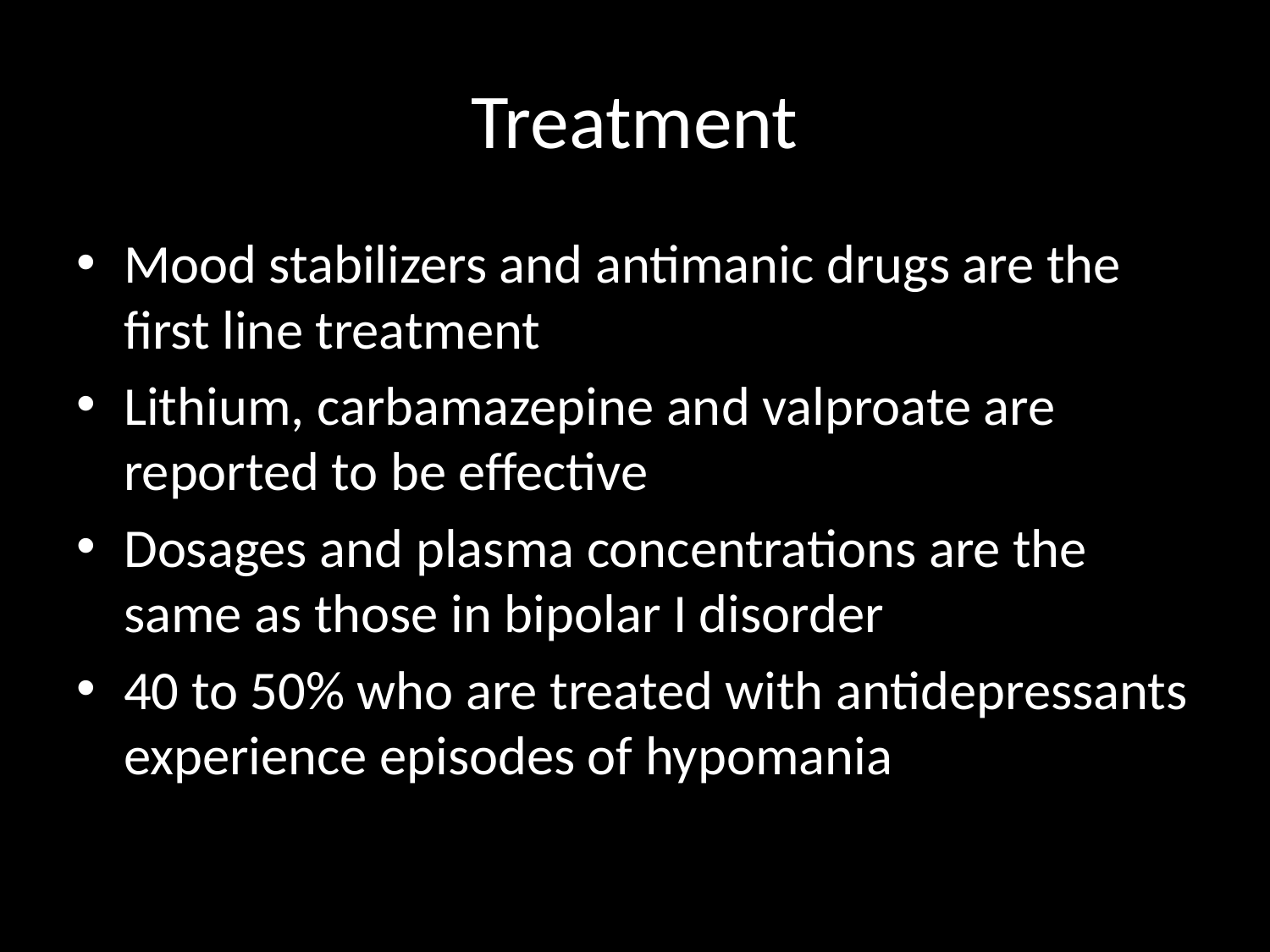

# Treatment
Mood stabilizers and antimanic drugs are the first line treatment
Lithium, carbamazepine and valproate are reported to be effective
Dosages and plasma concentrations are the same as those in bipolar I disorder
40 to 50% who are treated with antidepressants experience episodes of hypomania